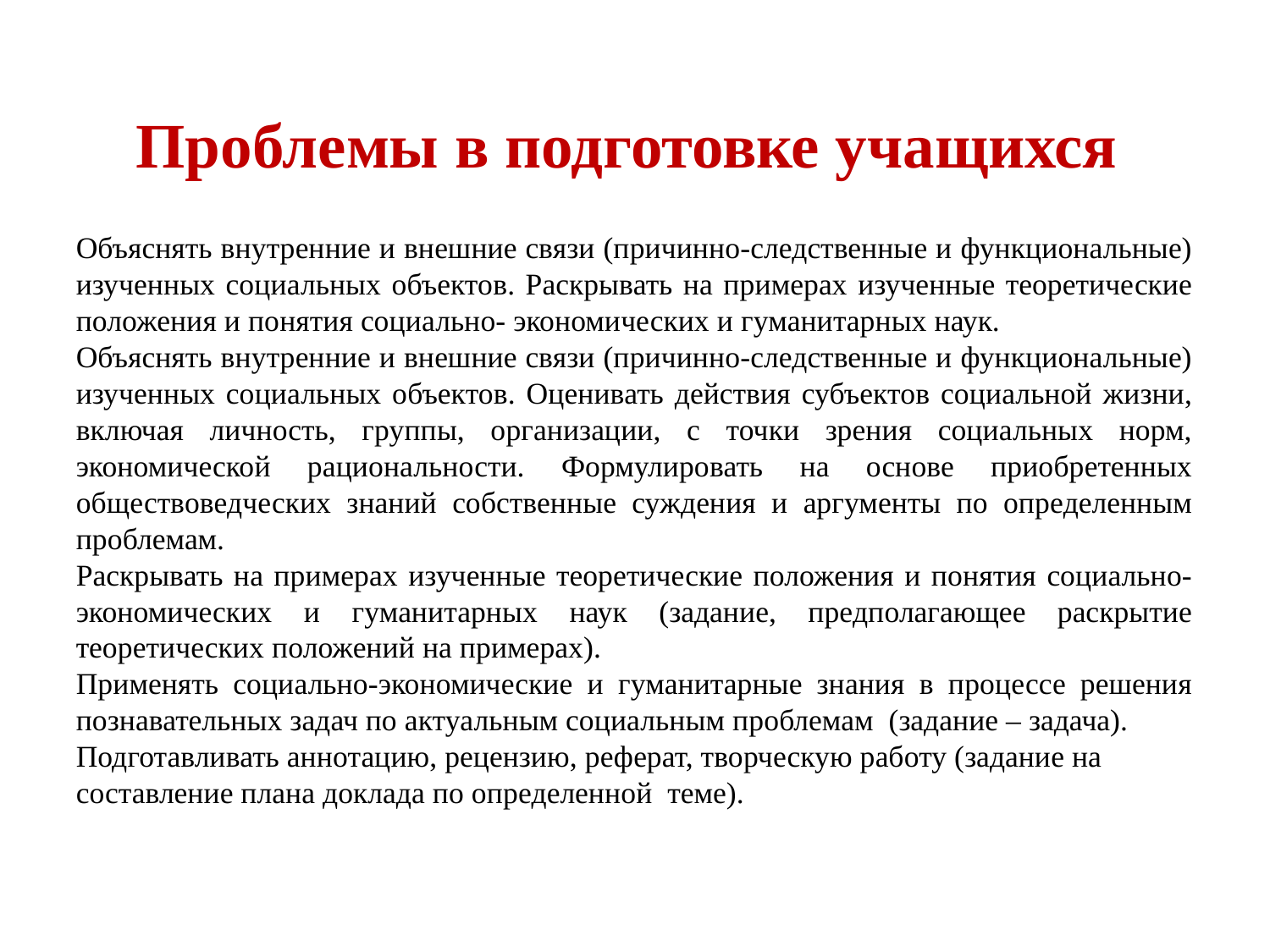

Проблемы в подготовке учащихся
Объяснять внутренние и внешние связи (причинно-следственные и функциональные) изученных социальных объектов. Раскрывать на примерах изученные теоретические положения и понятия социально- экономических и гуманитарных наук.
Объяснять внутренние и внешние связи (причинно-следственные и функциональные) изученных социальных объектов. Оценивать действия субъектов социальной жизни, включая личность, группы, организации, с точки зрения социальных норм, экономической рациональности. Формулировать на основе приобретенных обществоведческих знаний собственные суждения и аргументы по определенным проблемам.
Раскрывать на примерах изученные теоретические положения и понятия социально-экономических и гуманитарных наук (задание, предполагающее раскрытие теоретических положений на примерах).
Применять социально-экономические и гуманитарные знания в процессе решения познавательных задач по актуальным социальным проблемам  (задание – задача).
Подготавливать аннотацию, рецензию, реферат, творческую работу (задание на  составление плана доклада по определенной  теме).